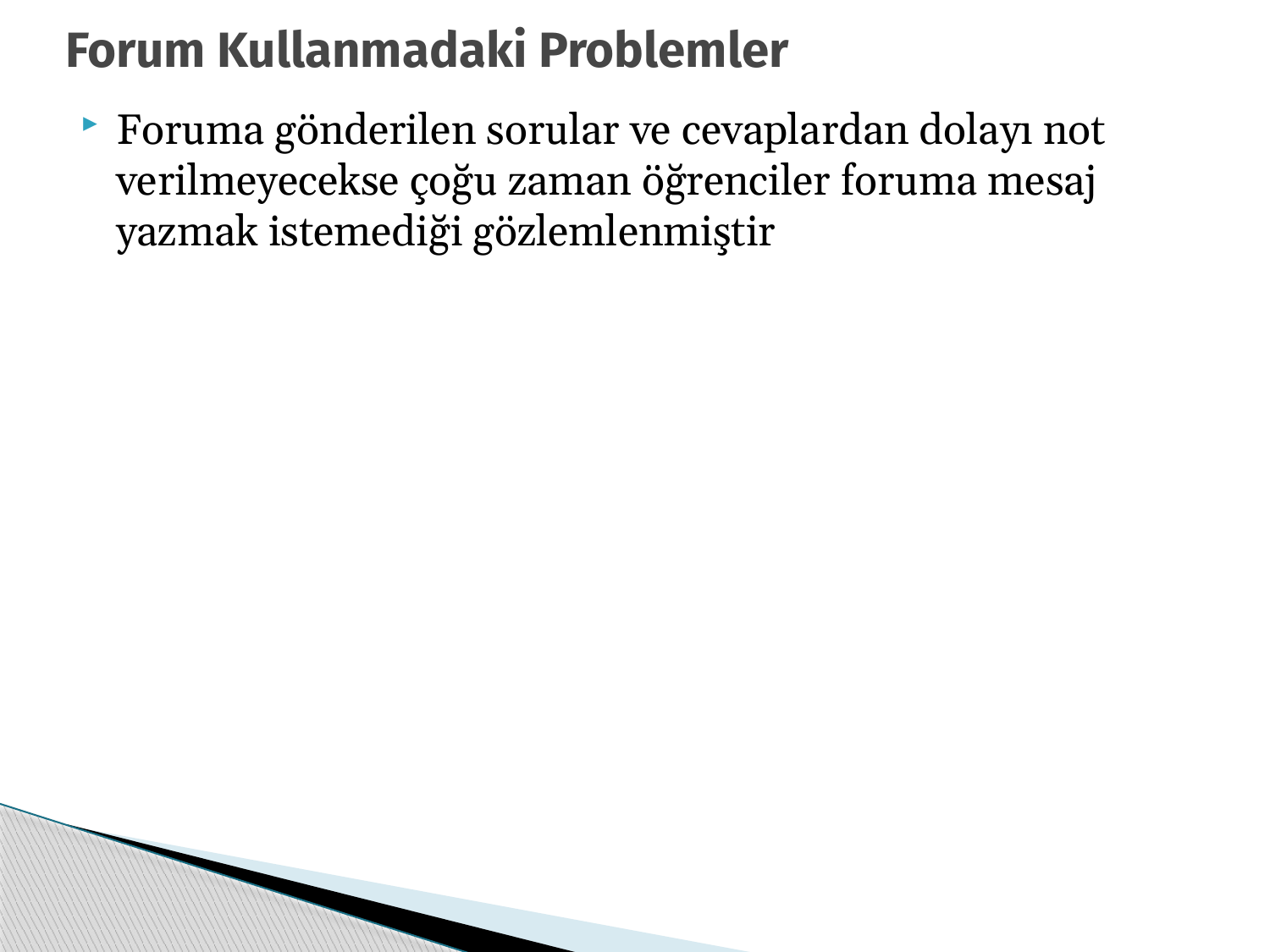

# Forum Kullanmadaki Problemler
Foruma gönderilen sorular ve cevaplardan dolayı not verilmeyecekse çoğu zaman öğrenciler foruma mesaj yazmak istemediği gözlemlenmiştir